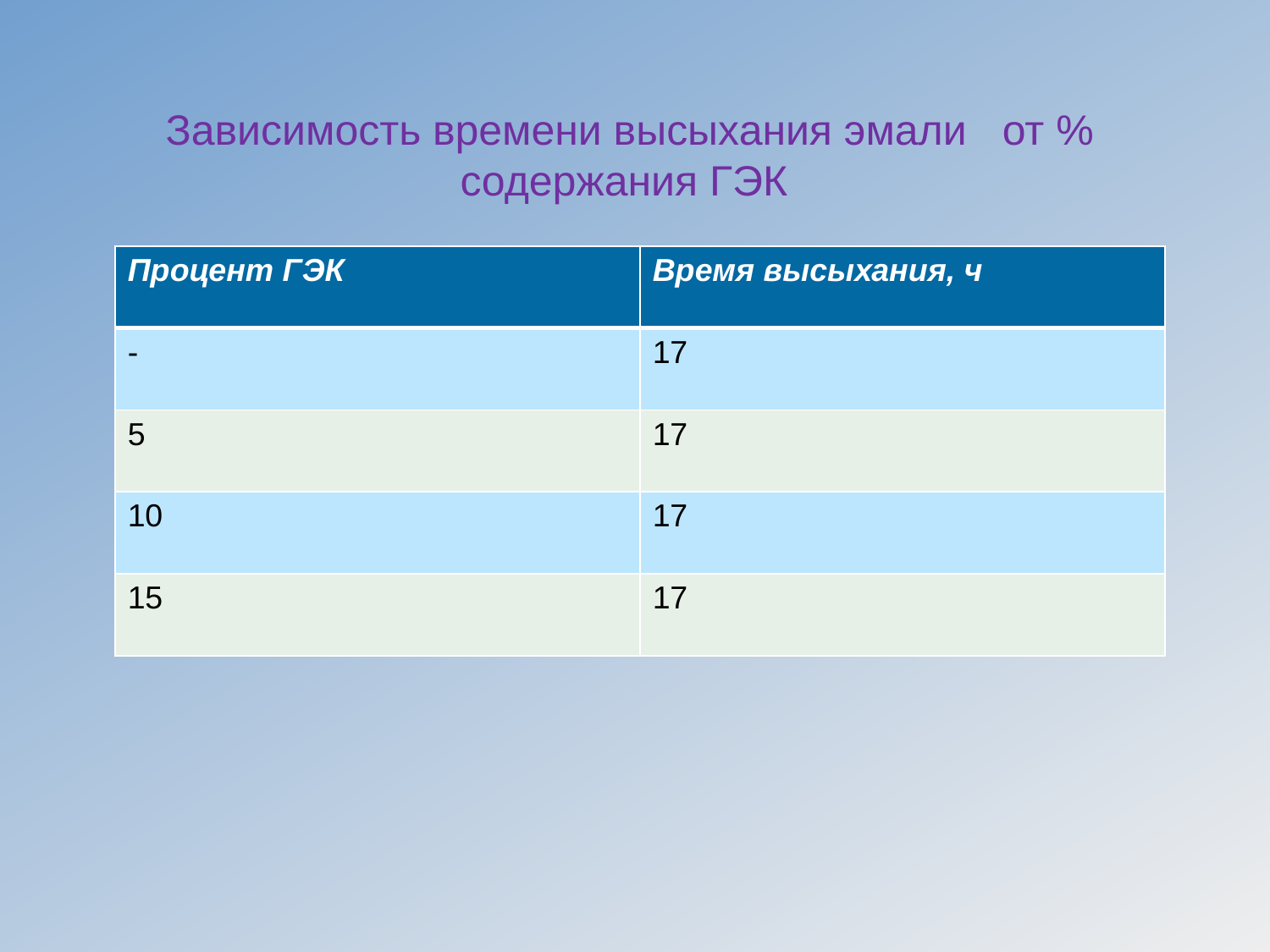

Зависимость времени высыхания эмали   от % содержания ГЭК
| Процент ГЭК | Время высыхания, ч |
| --- | --- |
| - | 17 |
| 5 | 17 |
| 10 | 17 |
| 15 | 17 |